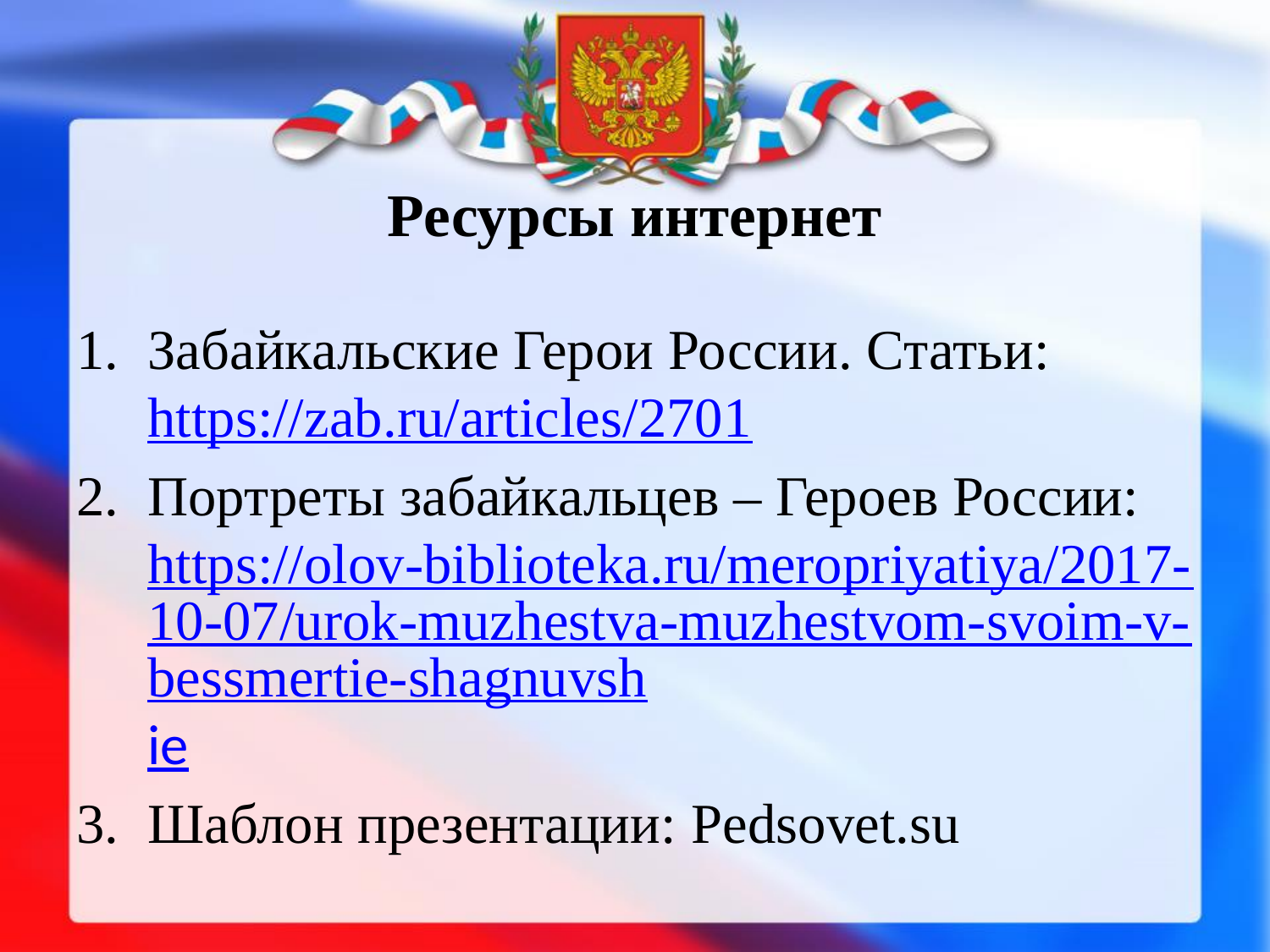

# Ресурсы интернет
Забайкальские Герои России. Статьи: https://zab.ru/articles/2701
Портреты забайкальцев – Героев России: https://olov-biblioteka.ru/meropriyatiya/2017-10-07/urok-muzhestva-muzhestvom-svoim-v-bessmertie-shagnuvshie
Шаблон презентации: Pedsovet.su